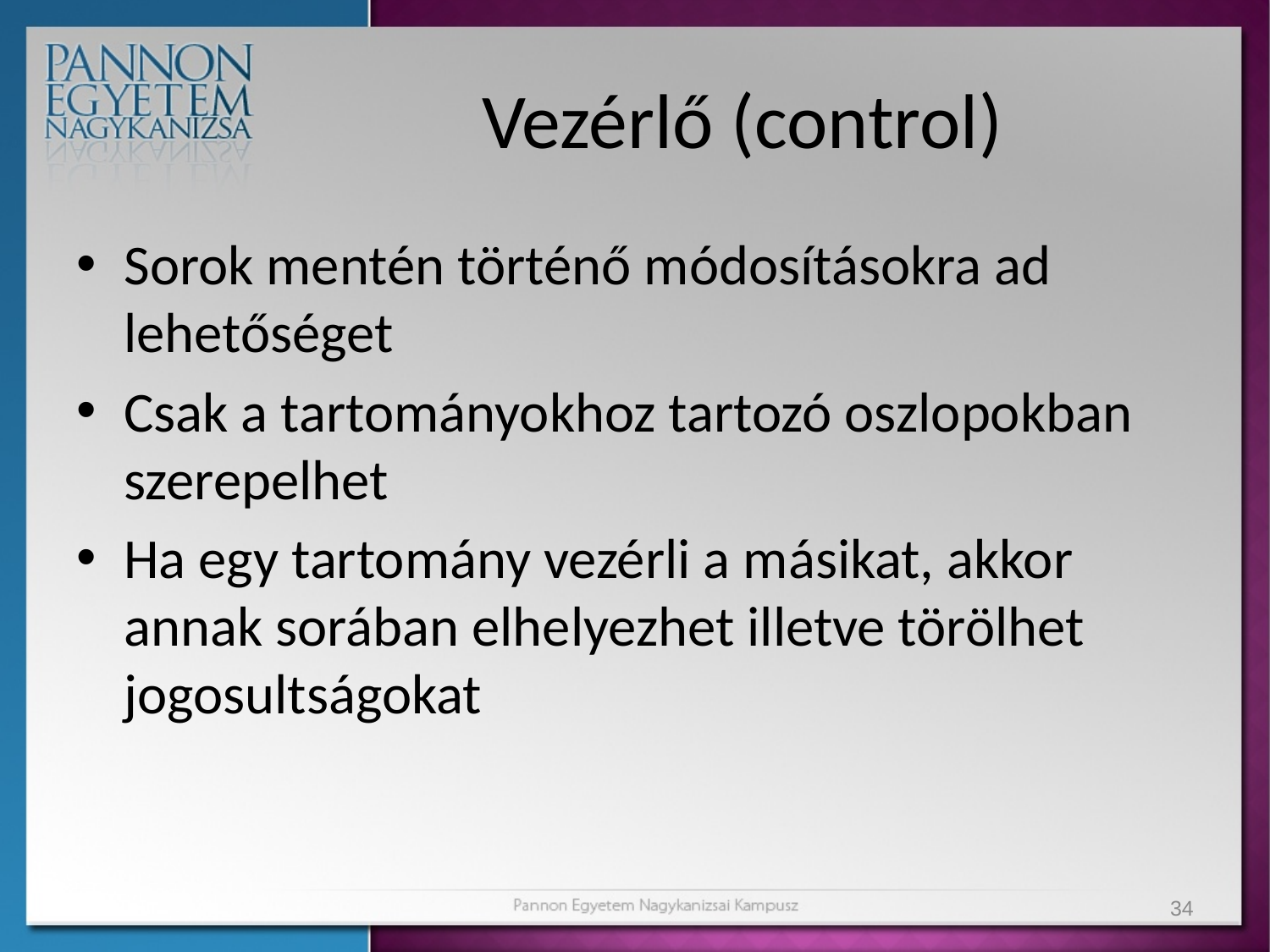

# Vezérlő (control)
Sorok mentén történő módosításokra ad lehetőséget
Csak a tartományokhoz tartozó oszlopokban szerepelhet
Ha egy tartomány vezérli a másikat, akkor annak sorában elhelyezhet illetve törölhet jogosultságokat
34